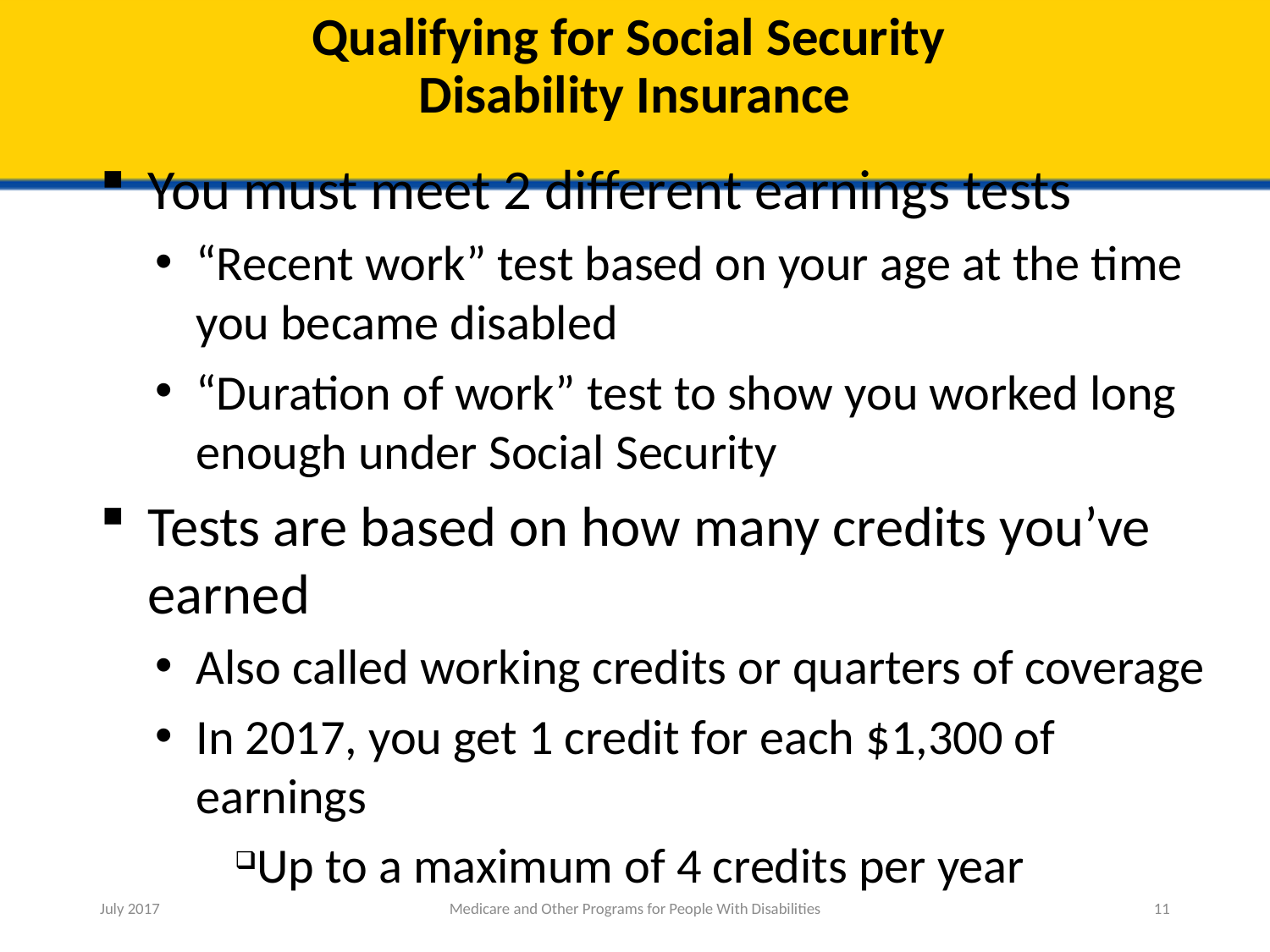

# Qualifying for Social Security Disability Insurance
You must meet 2 different earnings tests
“Recent work” test based on your age at the time you became disabled
“Duration of work” test to show you worked long enough under Social Security
Tests are based on how many credits you’ve earned
Also called working credits or quarters of coverage
In 2017, you get 1 credit for each $1,300 of earnings
Up to a maximum of 4 credits per year

July 2017
Medicare and Other Programs for People With Disabilities
11